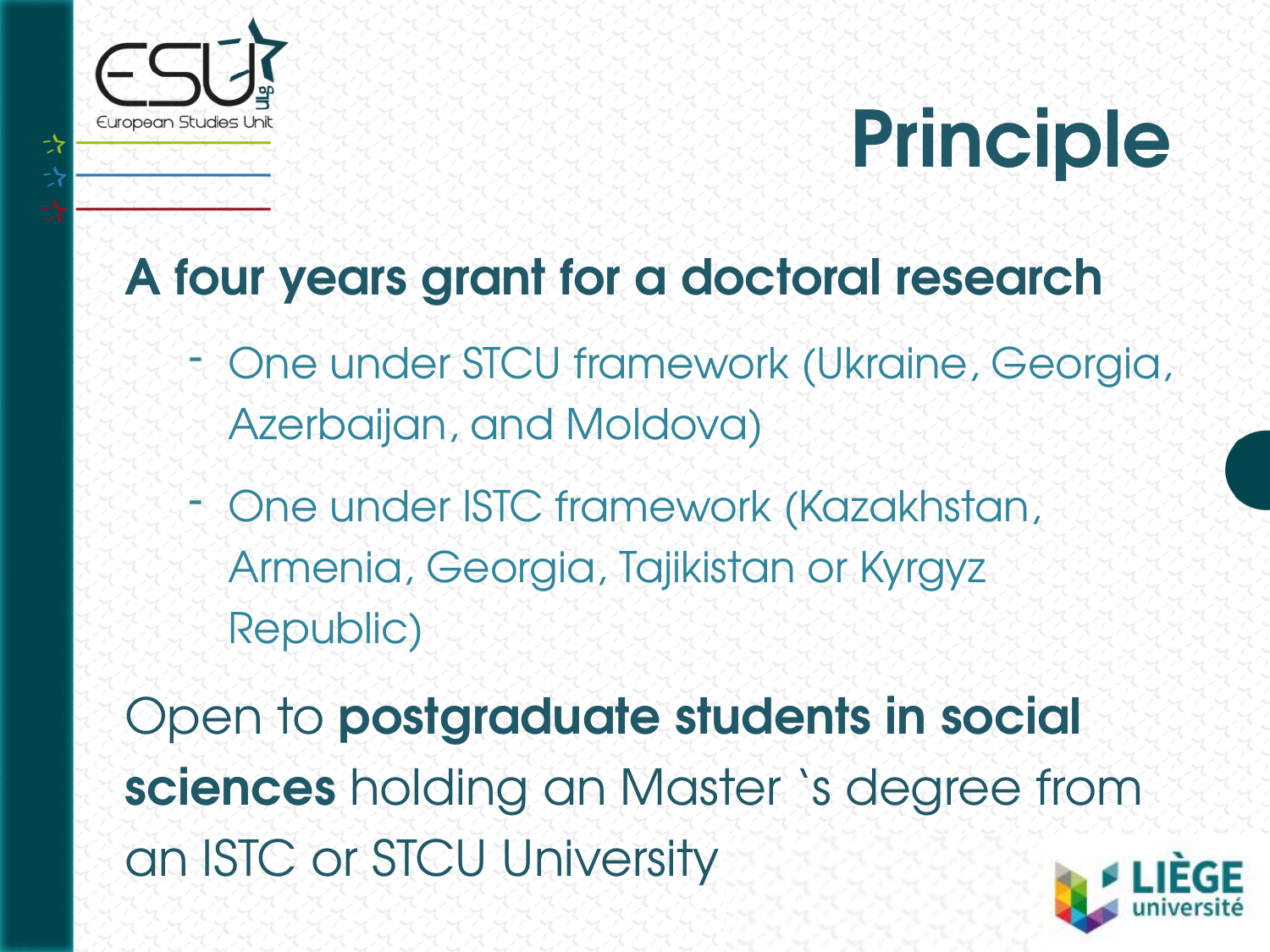

# Principle
A four years grant for a doctoral research
One under STCU framework (Ukraine, Georgia, Azerbaijan, and Moldova)
One under ISTC framework (Kazakhstan, Armenia, Georgia, Tajikistan or Kyrgyz Republic)
Open to postgraduate students in social sciences holding an Master ‘s degree from an ISTC or STCU University